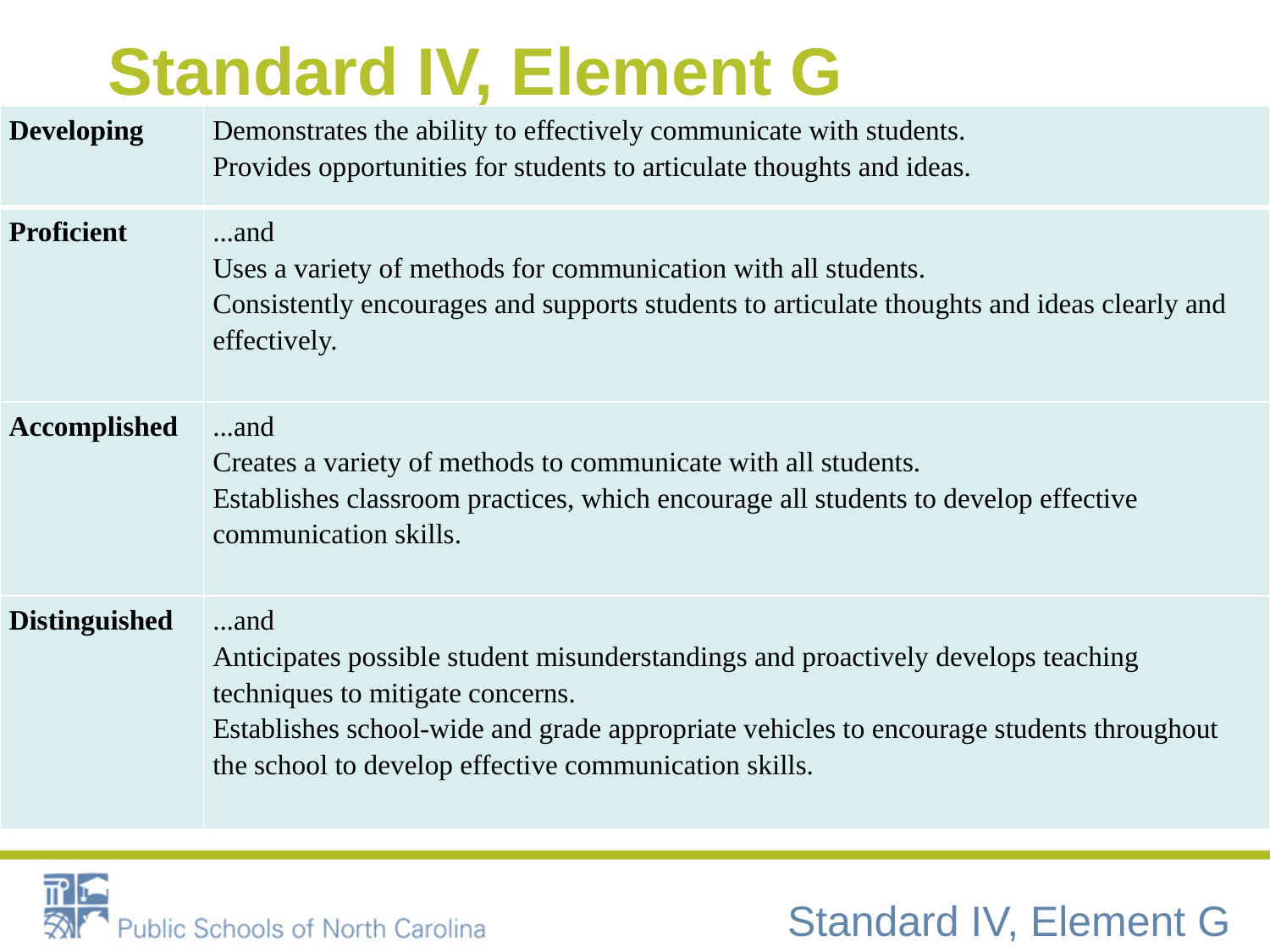

# Standard IV, Element G
| Developing | Demonstrates the ability to effectively communicate with students. Provides opportunities for students to articulate thoughts and ideas. |
| --- | --- |
| Proficient | ...and Uses a variety of methods for communication with all students. Consistently encourages and supports students to articulate thoughts and ideas clearly and effectively. |
| Accomplished | ...and Creates a variety of methods to communicate with all students. Establishes classroom practices, which encourage all students to develop effective communication skills. |
| Distinguished | ...and Anticipates possible student misunderstandings and proactively develops teaching techniques to mitigate concerns. Establishes school-wide and grade appropriate vehicles to encourage students throughout the school to develop effective communication skills. |
Standard IV, Element G